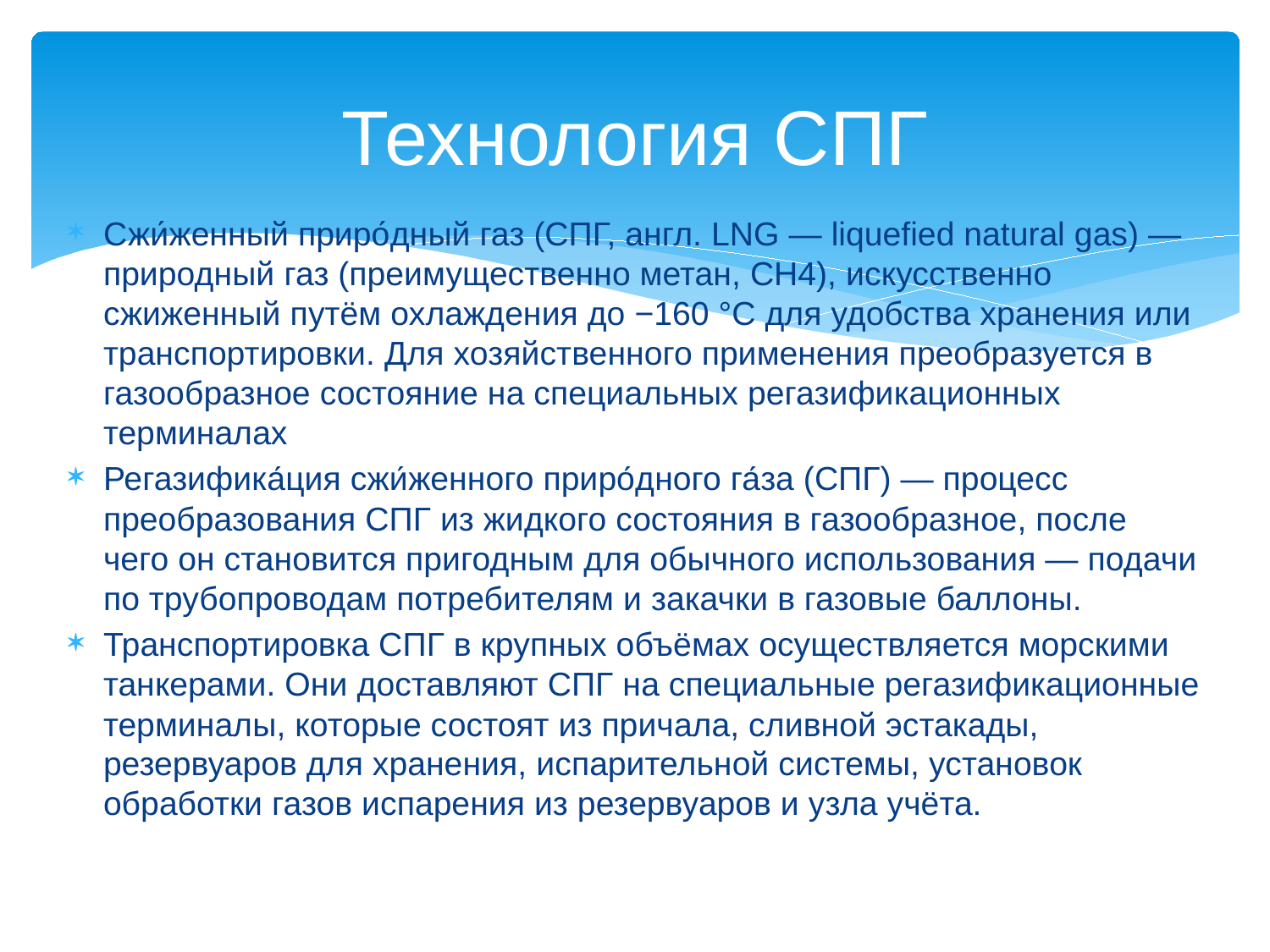

# Технология СПГ
Сжи́женный приро́дный газ (СПГ, англ. LNG — liquefied natural gas) — природный газ (преимущественно метан, CH4), искусственно сжиженный путём охлаждения до −160 °C для удобства хранения или транспортировки. Для хозяйственного применения преобразуется в газообразное состояние на специальных регазификационных терминалах
Регазифика́ция сжи́женного приро́дного га́за (СПГ) — процесс преобразования СПГ из жидкого состояния в газообразное, после чего он становится пригодным для обычного использования — подачи по трубопроводам потребителям и закачки в газовые баллоны.
Транспортировка СПГ в крупных объёмах осуществляется морскими танкерами. Они доставляют СПГ на специальные регазификационные терминалы, которые состоят из причала, сливной эстакады, резервуаров для хранения, испарительной системы, установок обработки газов испарения из резервуаров и узла учёта.